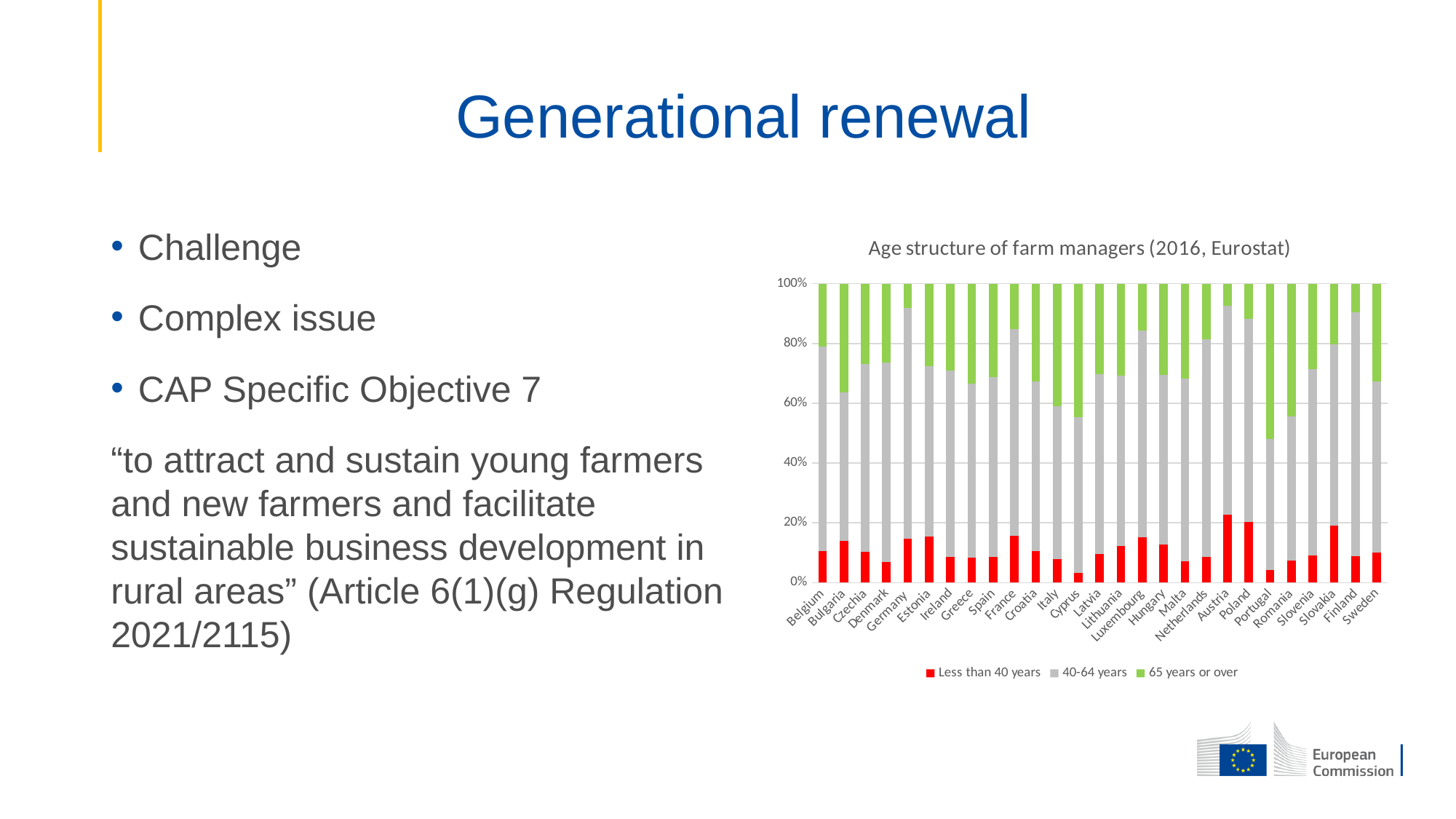

# Generational renewal
Challenge
Complex issue
CAP Specific Objective 7
“to attract and sustain young farmers and new farmers and facilitate sustainable business development in rural areas” (Article 6(1)(g) Regulation 2021/2115)

### Chart: Age structure of farm managers (2016, Eurostat)

| Category | Less than 40 years | 40-64 years | 65 years or over |
|---|---|---|---|
| Belgium | 3750.0 | 24440.0 | 7490.0 |
| Bulgaria | 28470.0 | 100280.0 | 73710.0 |
| Czechia | 2710.0 | 16710.0 | 7100.0 |
| Denmark | 2310.0 | 22170.0 | 8740.0 |
| Germany  | 40560.0 | 212900.0 | 22670.0 |
| Estonia | 2590.0 | 9510.0 | 4600.0 |
| Ireland | 11720.0 | 85760.0 | 40080.0 |
| Greece | 57040.0 | 398630.0 | 229230.0 |
| Spain | 81100.0 | 566100.0 | 294460.0 |
| France | 71220.0 | 315540.0 | 68630.0 |
| Croatia | 14160.0 | 76300.0 | 43980.0 |
| Italy | 91000.0 | 585860.0 | 468850.0 |
| Cyprus | 1140.0 | 18240.0 | 15570.0 |
| Latvia | 6660.0 | 42160.0 | 21110.0 |
| Lithuania | 18470.0 | 85580.0 | 46270.0 |
| Luxembourg | 300.0 | 1360.0 | 310.0 |
| Hungary | 54310.0 | 243950.0 | 131740.0 |
| Malta | 660.0 | 5700.0 | 2960.0 |
| Netherlands | 4840.0 | 40430.0 | 10410.0 |
| Austria | 29420.0 | 90980.0 | 9650.0 |
| Poland | 286560.0 | 959200.0 | 164910.0 |
| Portugal | 10890.0 | 113110.0 | 134370.0 |
| Romania | 254910.0 | 1648760.0 | 1515570.0 |
| Slovenia | 6390.0 | 43570.0 | 19930.0 |
| Slovakia | 4870.0 | 15560.0 | 5220.0 |
| Finland | 4380.0 | 40540.0 | 4800.0 |
| Sweden | 6360.0 | 36010.0 | 20560.0 |